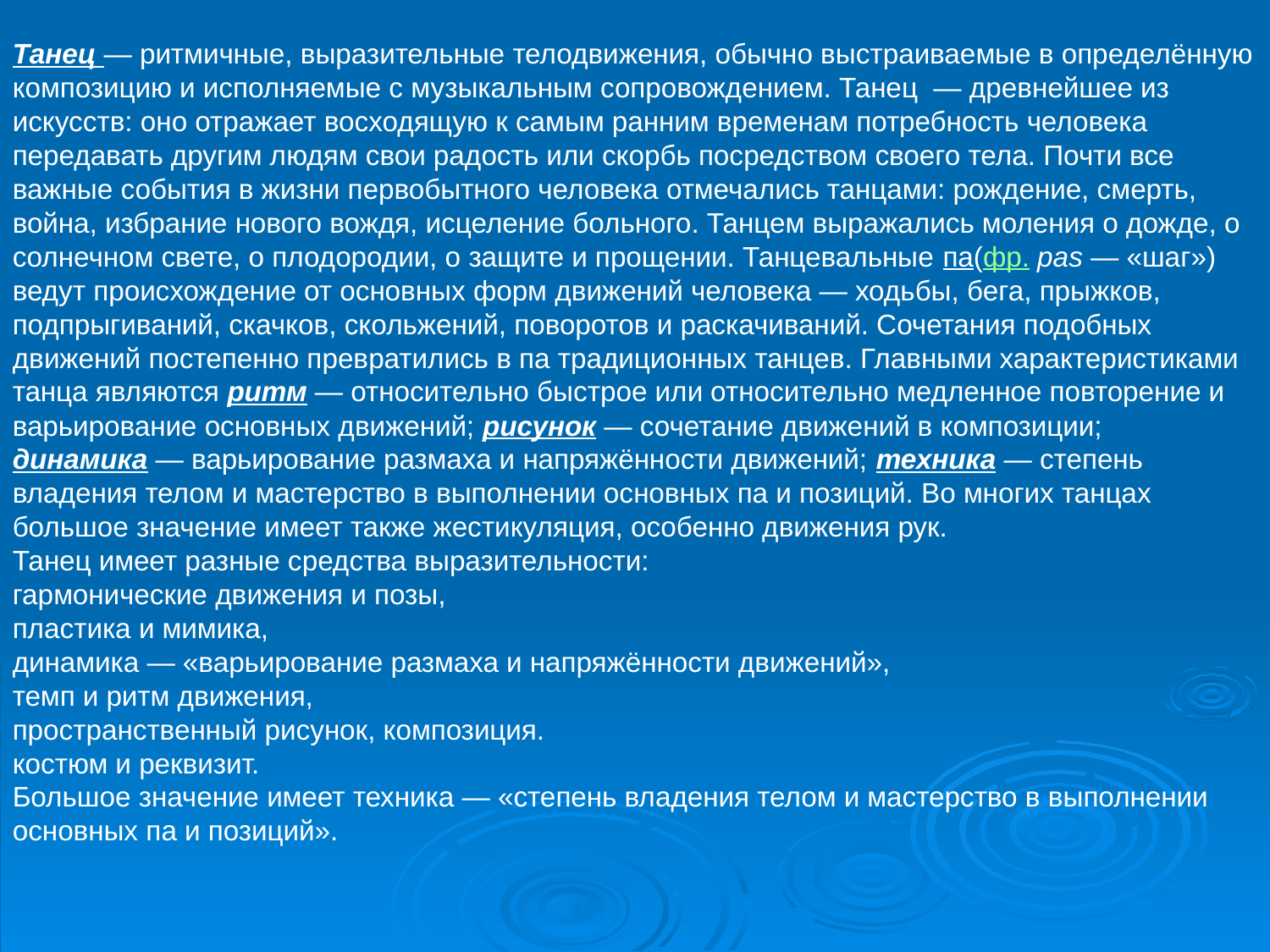

Танец — ритмичные, выразительные телодвижения, обычно выстраиваемые в определённую композицию и исполняемые с музыкальным сопровождением. Танец  — древнейшее из искусств: оно отражает восходящую к самым ранним временам потребность человека передавать другим людям свои радость или скорбь посредством своего тела. Почти все важные события в жизни первобытного человека отмечались танцами: рождение, смерть, война, избрание нового вождя, исцеление больного. Танцем выражались моления о дожде, о солнечном свете, о плодородии, о защите и прощении. Танцевальные па(фр. pas — «шаг») ведут происхождение от основных форм движений человека — ходьбы, бега, прыжков, подпрыгиваний, скачков, скольжений, поворотов и раскачиваний. Сочетания подобных движений постепенно превратились в па традиционных танцев. Главными характеристиками танца являются ритм — относительно быстрое или относительно медленное повторение и варьирование основных движений; рисунок — сочетание движений в композиции; динамика — варьирование размаха и напряжённости движений; техника — степень владения телом и мастерство в выполнении основных па и позиций. Во многих танцах большое значение имеет также жестикуляция, особенно движения рук.
Танец имеет разные средства выразительности:
гармонические движения и позы,
пластика и мимика,
динамика — «варьирование размаха и напряжённости движений»,
темп и ритм движения,
пространственный рисунок, композиция.
костюм и реквизит.
Большое значение имеет техника — «степень владения телом и мастерство в выполнении основных па и позиций».